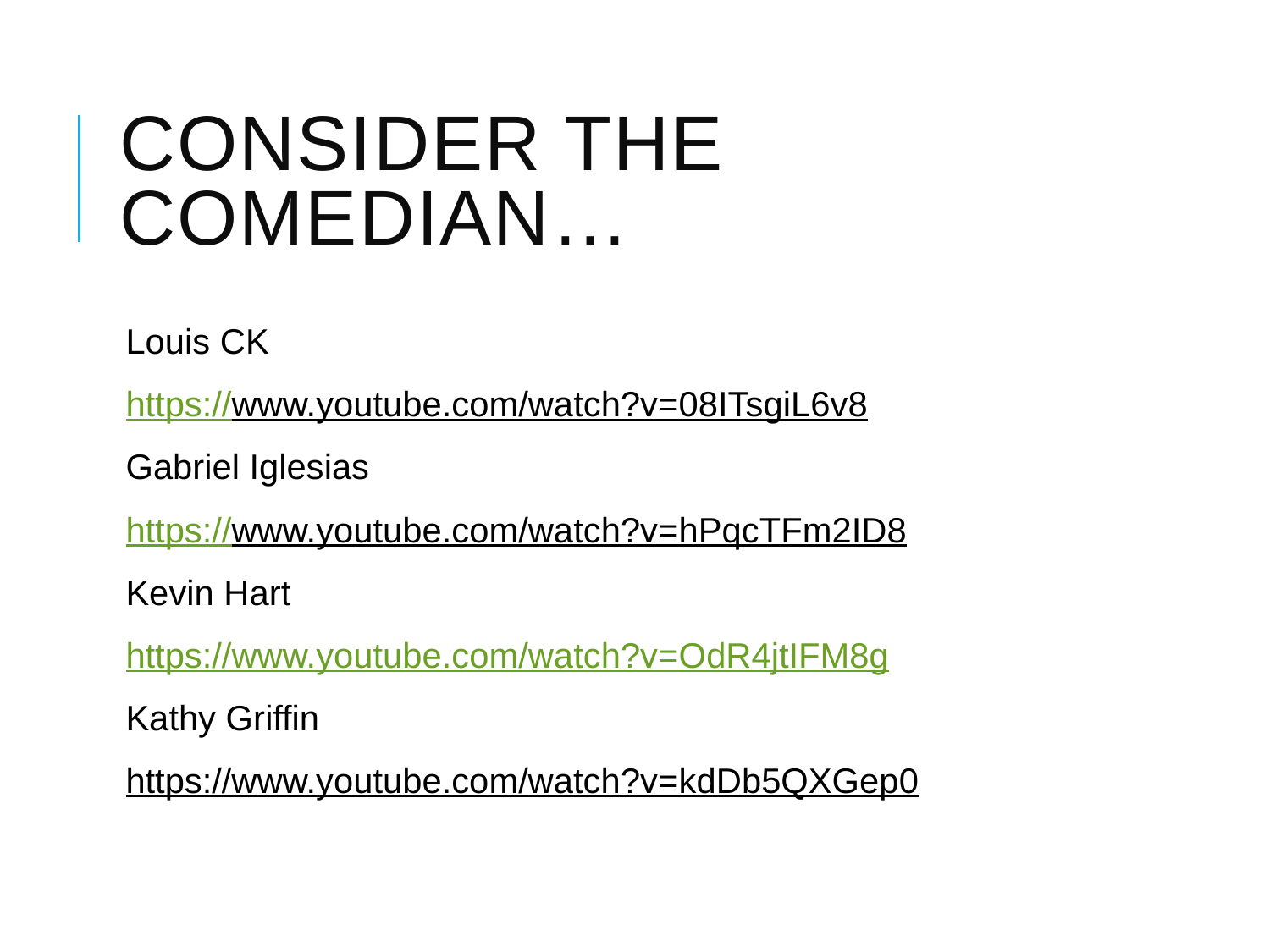

# Consider the comedian…
Louis CK
https://www.youtube.com/watch?v=08ITsgiL6v8
Gabriel Iglesias
https://www.youtube.com/watch?v=hPqcTFm2ID8
Kevin Hart
https://www.youtube.com/watch?v=OdR4jtIFM8g
Kathy Griffin
https://www.youtube.com/watch?v=kdDb5QXGep0